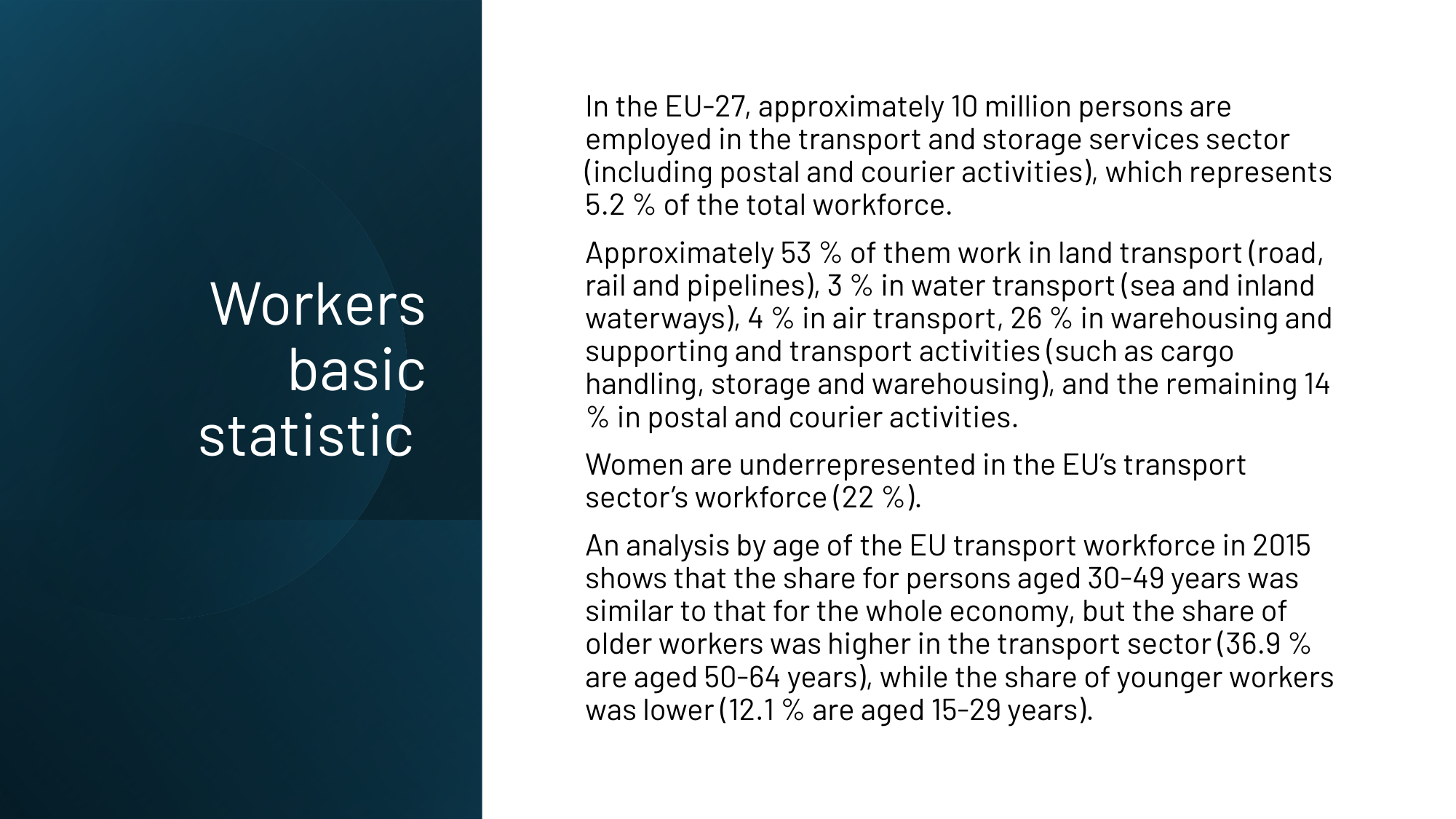

# Workers basic statistic
In the EU-27, approximately 10 million persons are employed in the transport and storage services sector (including postal and courier activities), which represents 5.2 % of the total workforce.
Approximately 53 % of them work in land transport (road, rail and pipelines), 3 % in water transport (sea and inland waterways), 4 % in air transport, 26 % in warehousing and supporting and transport activities (such as cargo handling, storage and warehousing), and the remaining 14 % in postal and courier activities.
Women are underrepresented in the EU’s transport sector’s workforce (22 %).
An analysis by age of the EU transport workforce in 2015 shows that the share for persons aged 30-49 years was similar to that for the whole economy, but the share of older workers was higher in the transport sector (36.9 % are aged 50-64 years), while the share of younger workers was lower (12.1 % are aged 15-29 years).